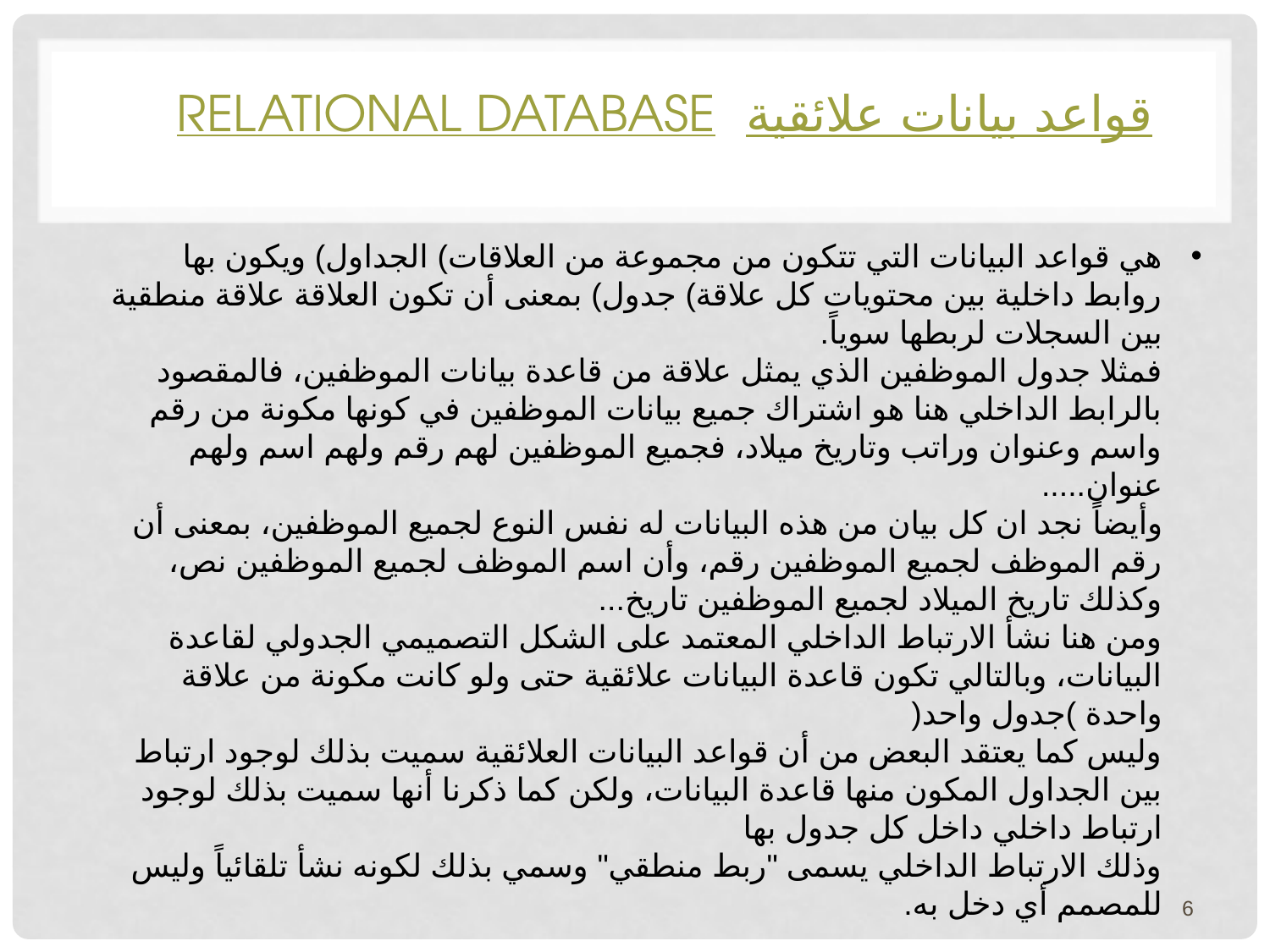

قواعد بیانات علائقیة  Relational Database
# هي قواعد البيانات التي تتكون من مجموعة من العلاقات) الجداول) ويكون بها روابط داخلية بين محتويات كل علاقة) جدول) بمعنى أن تكون العلاقة علاقة منطقية بين السجلات لربطها سوياً. فمثلا جدول الموظفين الذي يمثل علاقة من قاعدة بيانات الموظفين، فالمقصود بالرابط الداخلي هنا هو اشتراك جميع بيانات الموظفين في كونها مكونة من رقم واسم وعنوان وراتب وتاريخ ميلاد، فجميع الموظفين لهم رقم ولهم اسم ولهم عنوان..... وأيضاً نجد ان كل بيان من هذه البيانات له نفس النوع لجميع الموظفين، بمعنى أن رقم الموظف لجميع الموظفين رقم، وأن اسم الموظف لجميع الموظفين نص، وكذلك تاريخ الميلاد لجميع الموظفين تاريخ... ومن هنا نشأ الارتباط الداخلي المعتمد على الشكل التصميمي الجدولي لقاعدة البيانات، وبالتالي تكون قاعدة البيانات علائقية حتى ولو كانت مكونة من علاقة واحدة )جدول واحد( وليس كما يعتقد البعض من أن قواعد البيانات العلائقية سميت بذلك لوجود ارتباط بين الجداول المكون منها قاعدة البيانات، ولكن كما ذكرنا أنها سميت بذلك لوجود ارتباط داخلي داخل كل جدول بها وذلك الارتباط الداخلي يسمى "ربط منطقي" وسمي بذلك لكونه نشأ تلقائياً وليس للمصمم أي دخل به.
6